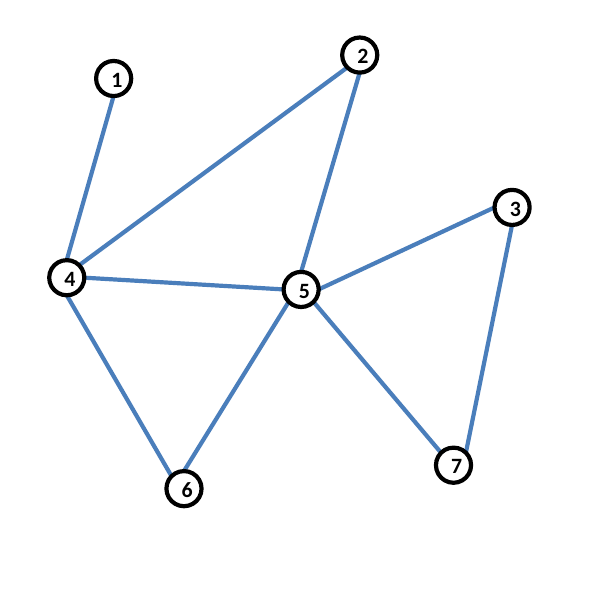

2
1
3
4
5
7
6